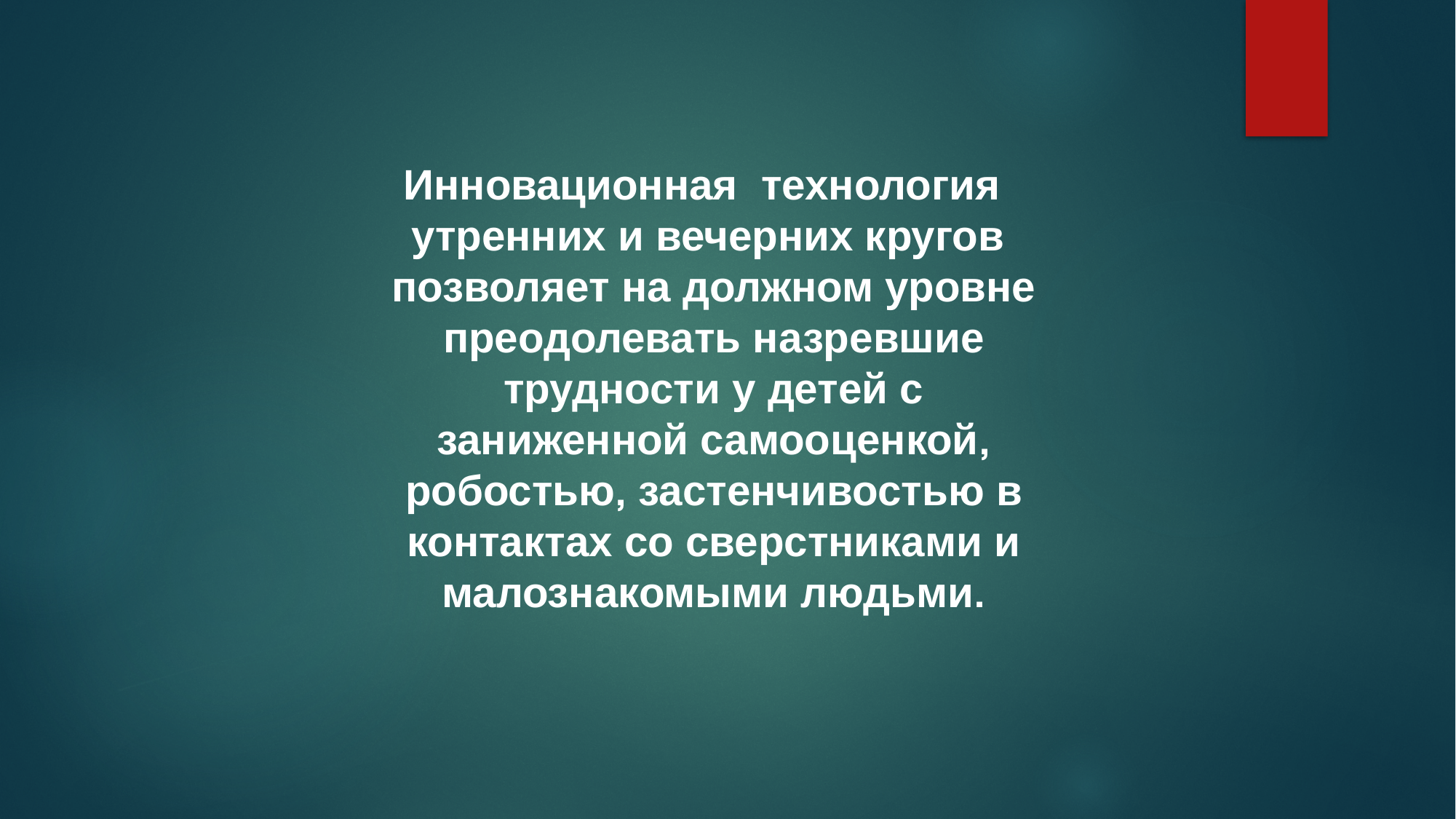

Инновационная  технология   утренних и вечерних кругов  позволяет на должном уровне преодолевать назревшие трудности у детей с заниженной самооценкой, робостью, застенчивостью в контактах со сверстниками и малознакомыми людьми.